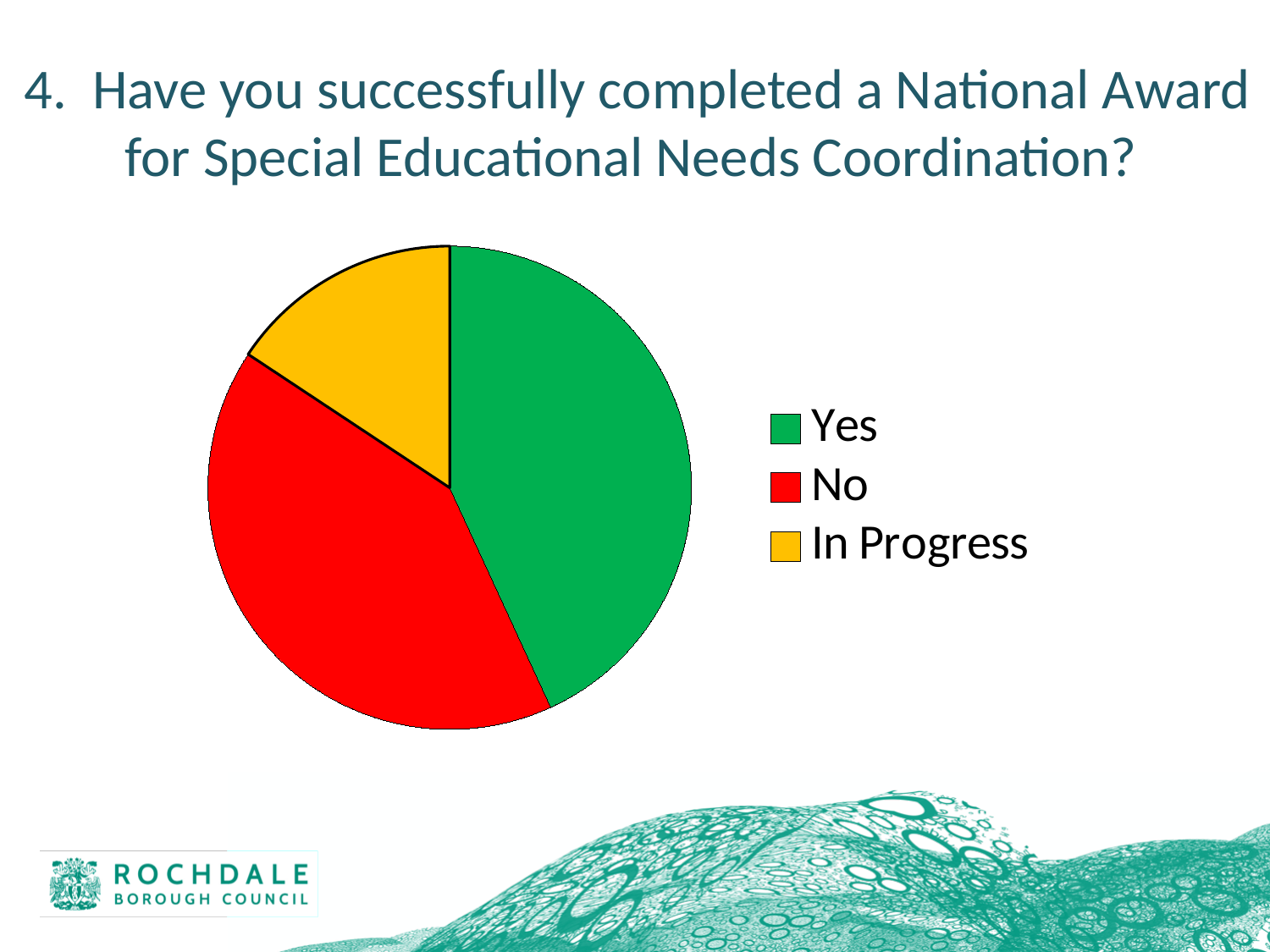

4.  Have you successfully completed a National Award for Special Educational Needs Coordination?

### Chart

| Category |  |
|---|---|
| Yes | 22.0 |
| No | 21.0 |
| In Progress | 8.0 |